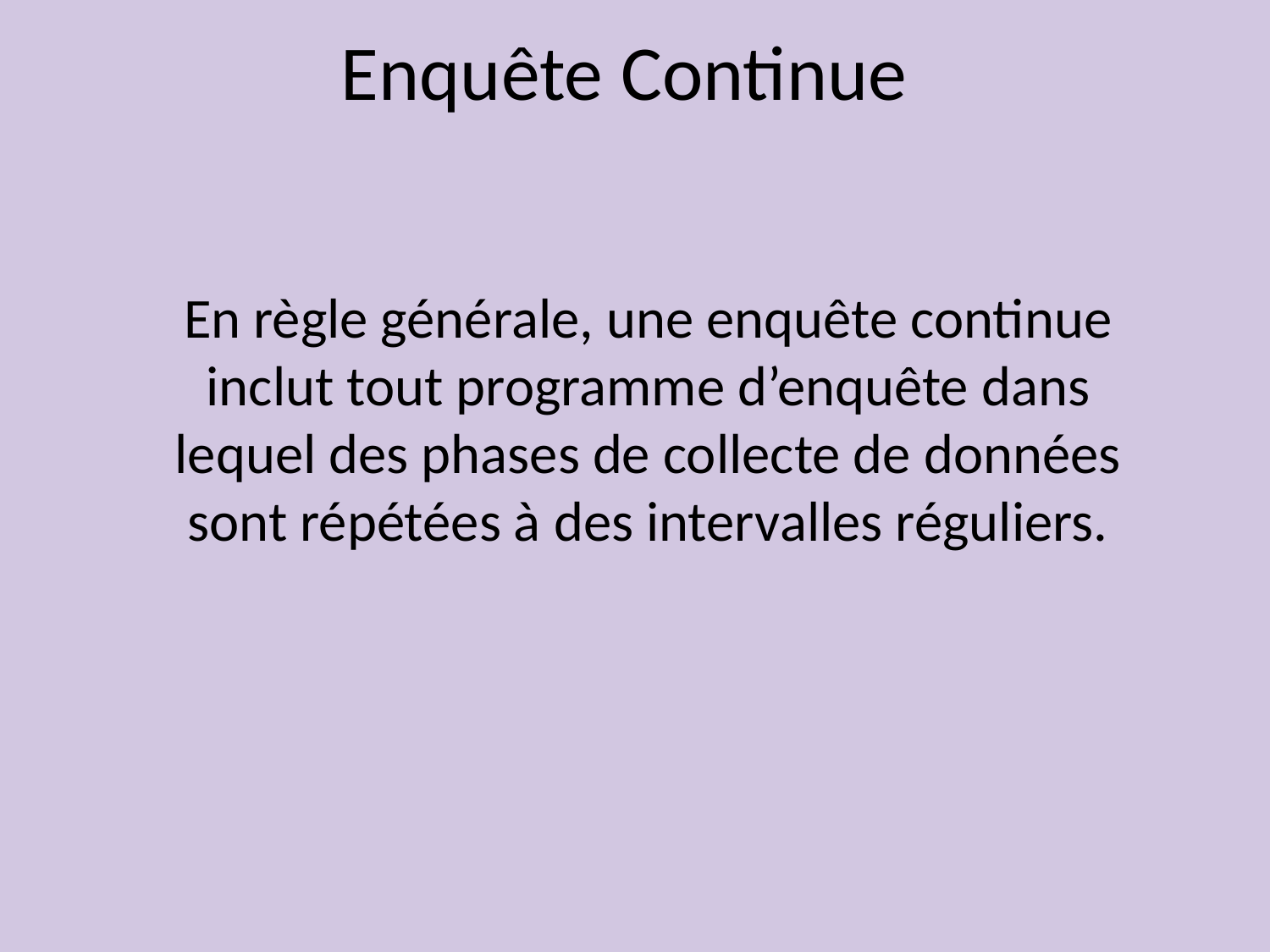

Enquête Continue
 	En règle générale, une enquête continue inclut tout programme d’enquête dans lequel des phases de collecte de données sont répétées à des intervalles réguliers.